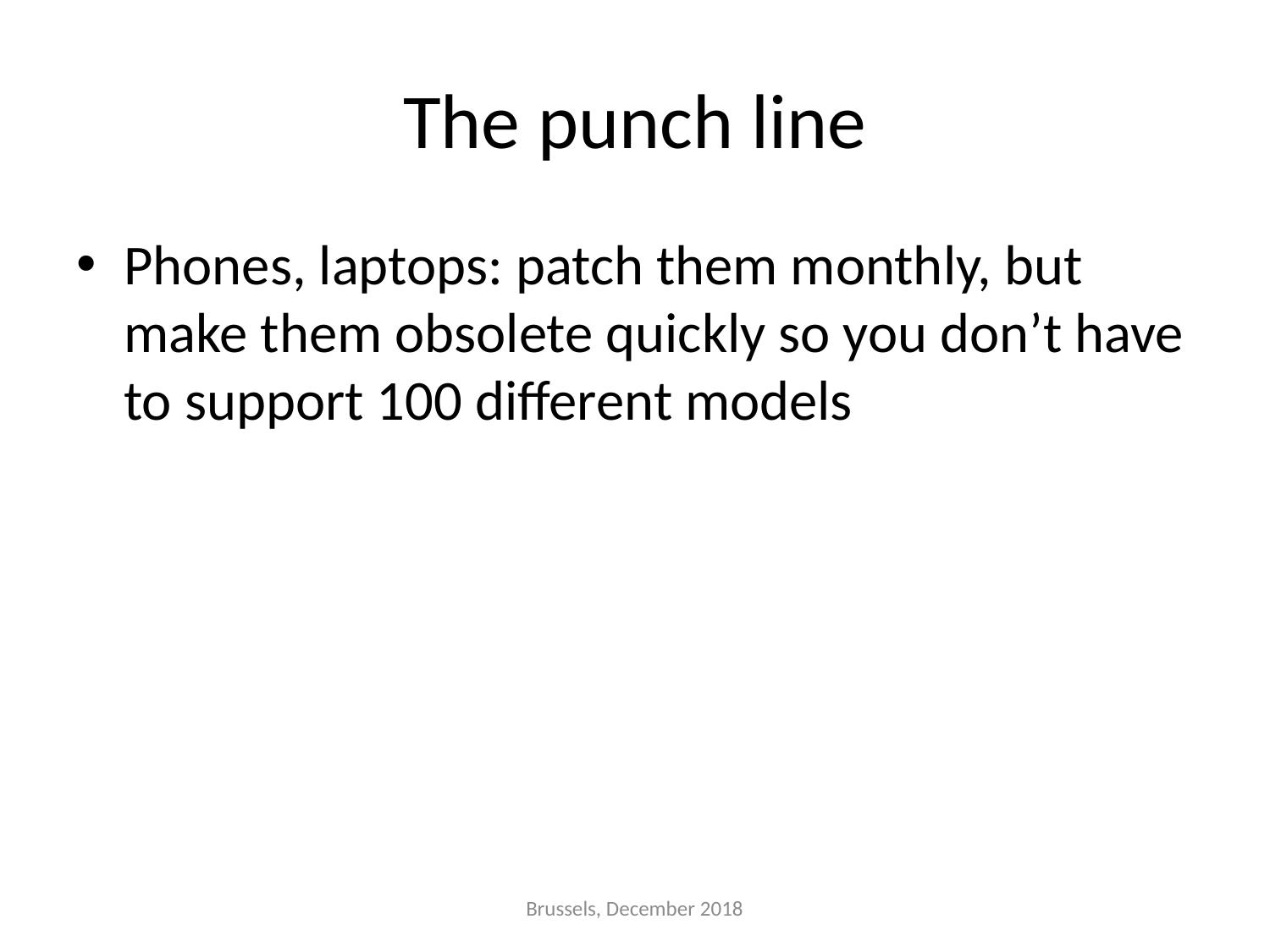

# The punch line
Phones, laptops: patch them monthly, but make them obsolete quickly so you don’t have to support 100 different models
Brussels, December 2018